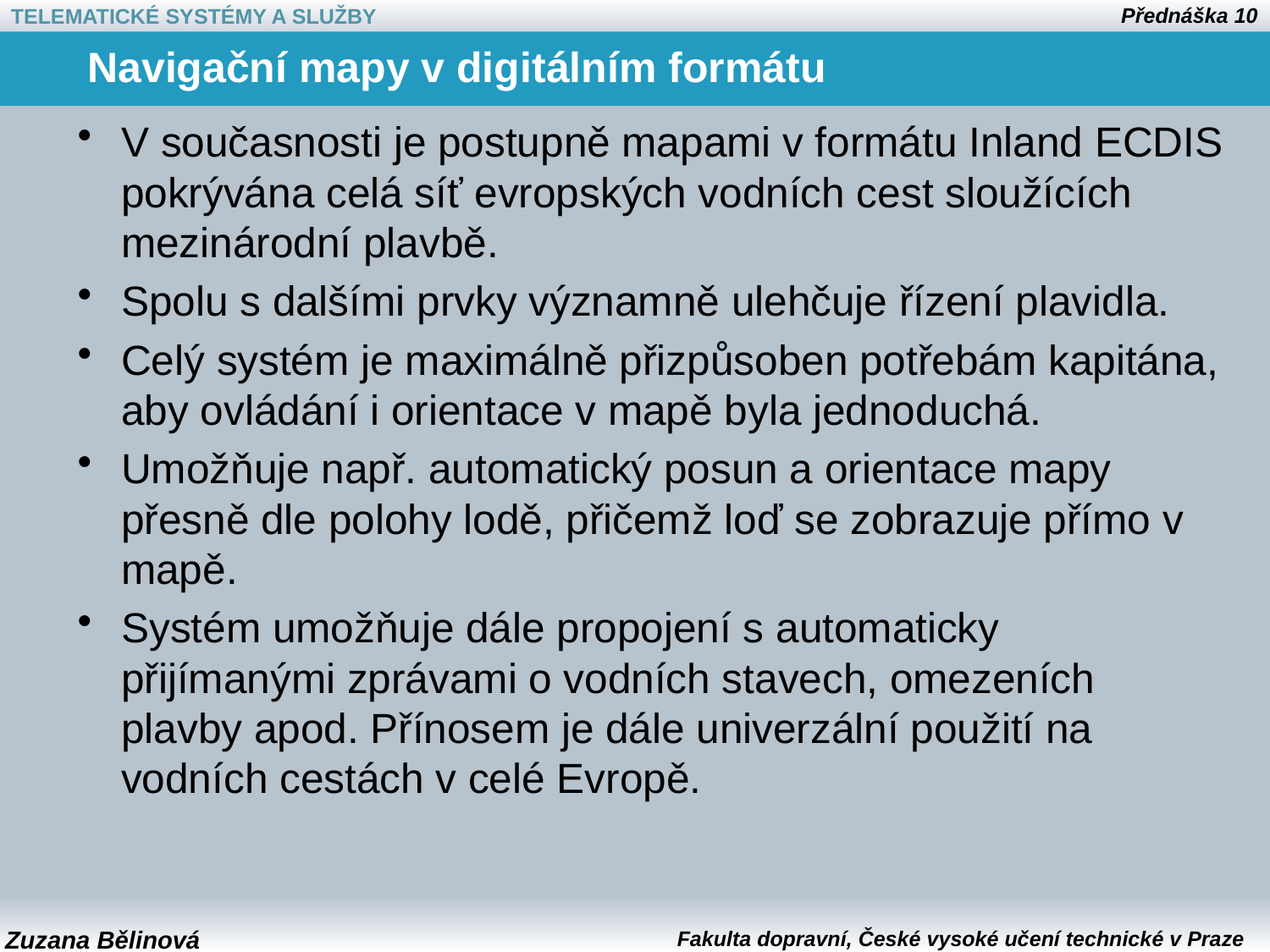

Navigační mapy v digitálním formátu
V současnosti je postupně mapami v formátu Inland ECDIS pokrývána celá síť evropských vodních cest sloužících mezinárodní plavbě.
Spolu s dalšími prvky významně ulehčuje řízení plavidla.
Celý systém je maximálně přizpůsoben potřebám kapitána, aby ovládání i orientace v mapě byla jednoduchá.
Umožňuje např. automatický posun a orientace mapy přesně dle polohy lodě, přičemž loď se zobrazuje přímo v mapě.
Systém umožňuje dále propojení s automaticky přijímanými zprávami o vodních stavech, omezeních plavby apod. Přínosem je dále univerzální použití na vodních cestách v celé Evropě.